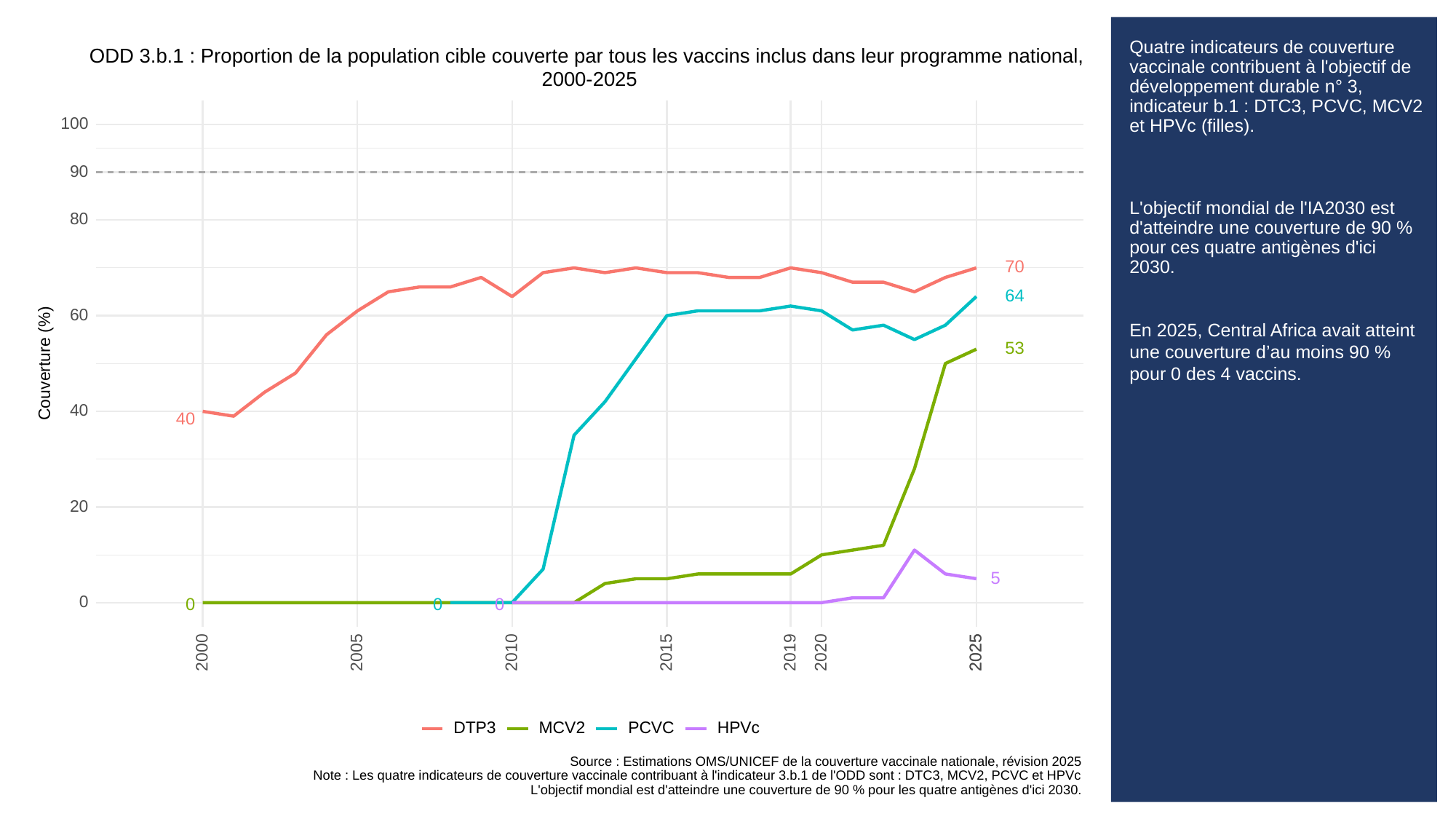

# Quatre indicateurs de couverture vaccinale contribuent à l'objectif de développement durable n° 3, indicateur b.1 : DTC3, PCVC, MCV2 et HPVc (filles).

L'objectif mondial de l'IA2030 est d'atteindre une couverture de 90 % pour ces quatre antigènes d'ici 2030.

En 2025, Central Africa avait atteint une couverture d’au moins 90 % pour 0 des 4 vaccins.

ODD 3.b.1 : Proportion de la population cible couverte par tous les vaccins inclus dans leur programme national,
2000-2025

100

90

80

70

64

60

53

Couverture (%)

40

40

20

5
0
0
0
0

2000
2005
2010
2015
2019
2020
2025
2025
MCV2
PCVC
DTP3
HPVc

Source : Estimations OMS/UNICEF de la couverture vaccinale nationale, révision 2025
Note : Les quatre indicateurs de couverture vaccinale contribuant à l'indicateur 3.b.1 de l'ODD sont : DTC3, MCV2, PCVC et HPVc
L'objectif mondial est d'atteindre une couverture de 90 % pour les quatre antigènes d'ici 2030.